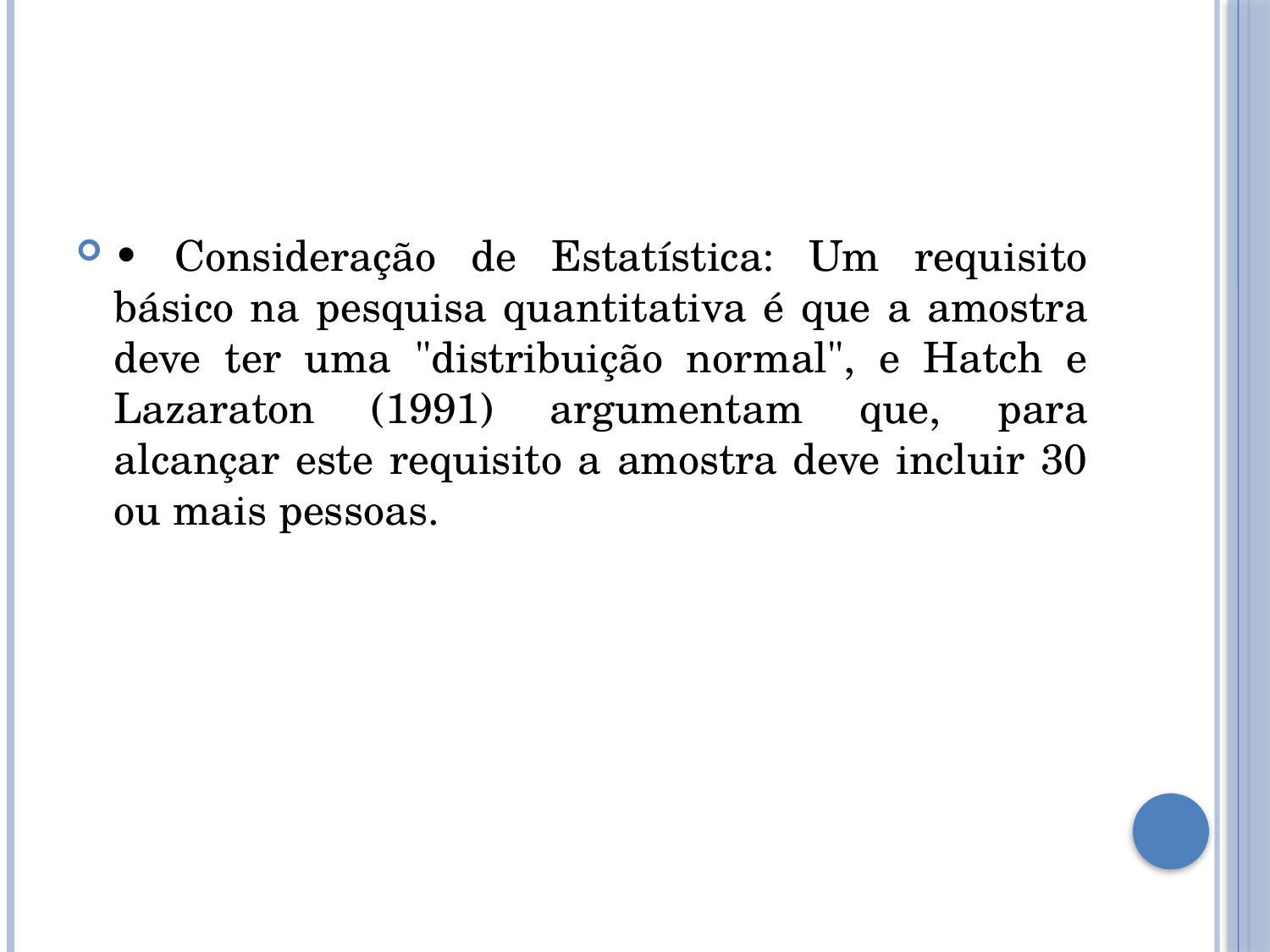

• Consideração de Estatística: Um requisito básico na pesquisa quantitativa é que a amostra deve ter uma "distribuição normal", e Hatch e Lazaraton (1991) argumentam que, para alcançar este requisito a amostra deve incluir 30 ou mais pessoas.